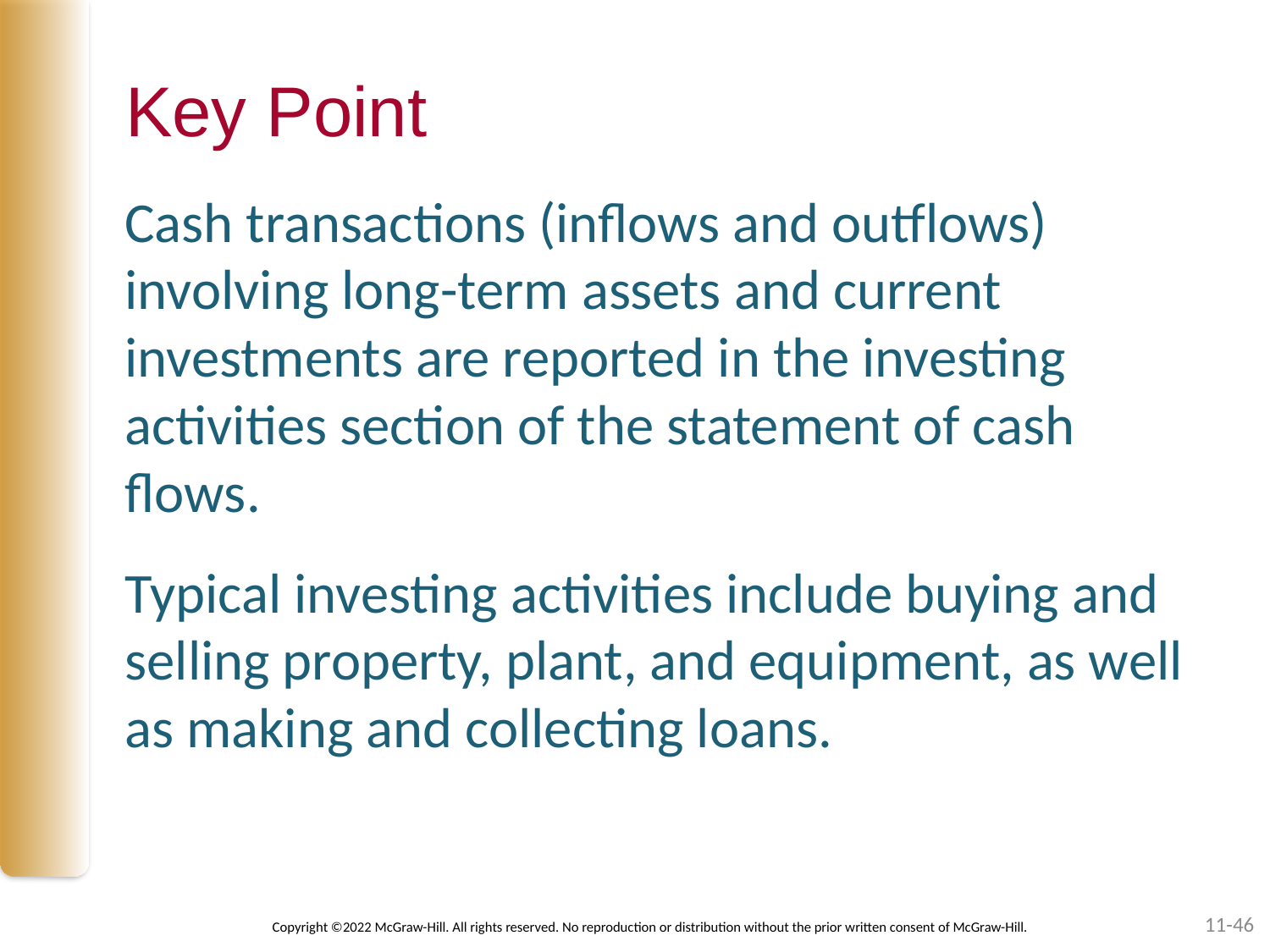

# Key Point
Cash transactions (inflows and outflows) involving long-term assets and current investments are reported in the investing activities section of the statement of cash flows.
Typical investing activities include buying and selling property, plant, and equipment, as well as making and collecting loans.
11-46
Copyright ©2022 McGraw-Hill. All rights reserved. No reproduction or distribution without the prior written consent of McGraw-Hill.